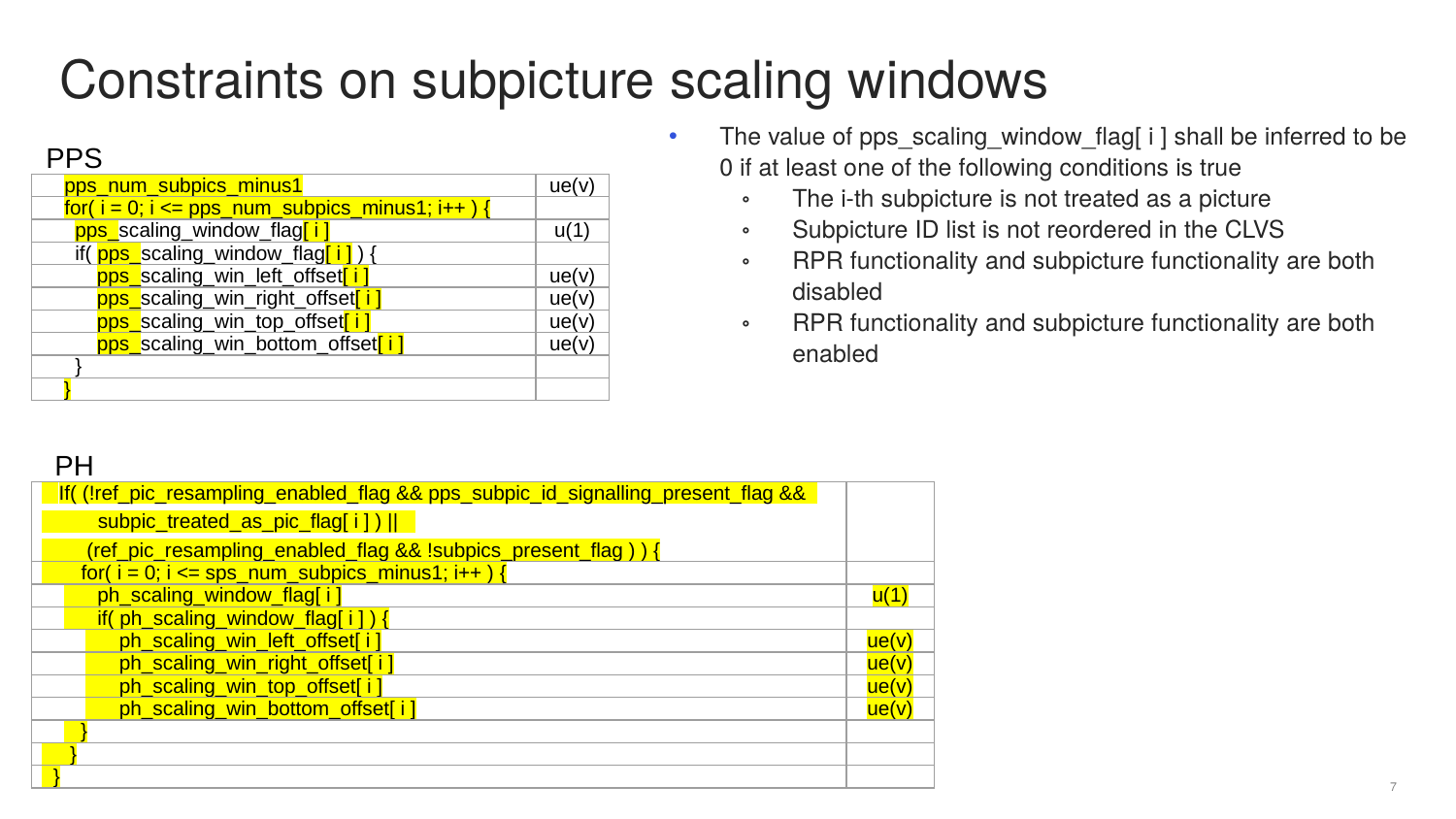

# Constraints on subpicture scaling windows
The value of pps_scaling_window_flag[ i ] shall be inferred to be 0 if at least one of the following conditions is true
The i-th subpicture is not treated as a picture
Subpicture ID list is not reordered in the CLVS
RPR functionality and subpicture functionality are both disabled
RPR functionality and subpicture functionality are both enabled
PPS
| pps\_num\_subpics\_minus1 | ue(v) |
| --- | --- |
| for( i = 0; i <= pps\_num\_subpics\_minus1; i++ ) { |  |
| pps\_scaling\_window\_flag[ i ] | u(1) |
| if( pps\_scaling\_window\_flag[ i ] ) { |  |
| pps\_scaling\_win\_left\_offset[ i ] | ue(v) |
| pps\_scaling\_win\_right\_offset[ i ] | ue(v) |
| pps\_scaling\_win\_top\_offset[ i ] | ue(v) |
| pps\_scaling\_win\_bottom\_offset[ i ] | ue(v) |
| } |  |
| } |  |
PH
| If( (!ref\_pic\_resampling\_enabled\_flag && pps\_subpic\_id\_signalling\_present\_flag && subpic\_treated\_as\_pic\_flag[ i ] ) || (ref\_pic\_resampling\_enabled\_flag && !subpics\_present\_flag ) ) { |  |
| --- | --- |
| for( i = 0; i <= sps\_num\_subpics\_minus1; i++ ) { |  |
| ph\_scaling\_window\_flag[ i ] | u(1) |
| if( ph\_scaling\_window\_flag[ i ] ) { |  |
| ph\_scaling\_win\_left\_offset[ i ] | ue(v) |
| ph\_scaling\_win\_right\_offset[ i ] | ue(v) |
| ph\_scaling\_win\_top\_offset[ i ] | ue(v) |
| ph\_scaling\_win\_bottom\_offset[ i ] | ue(v) |
| } |  |
| } |  |
| } |  |